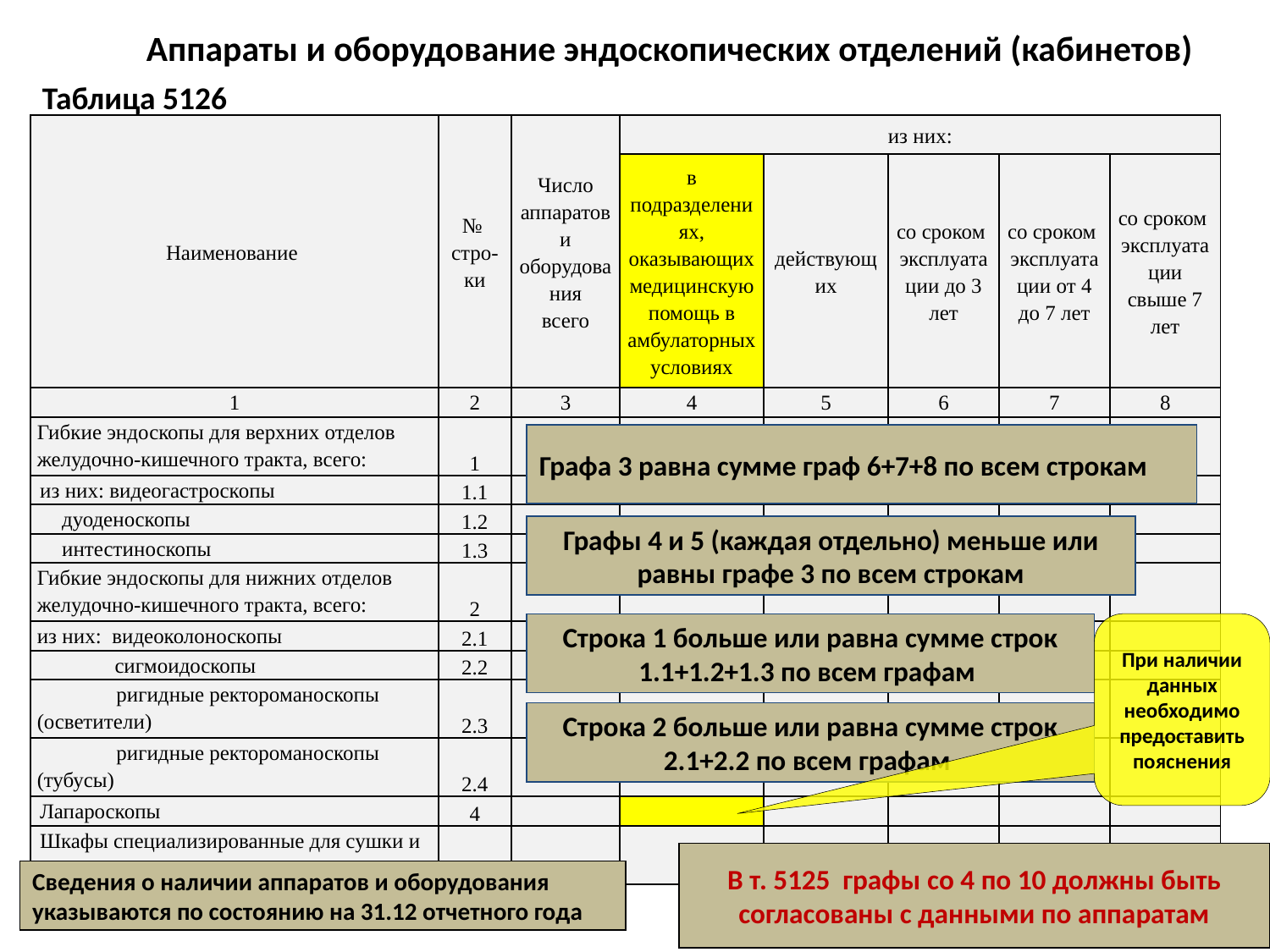

Аппараты и оборудование эндоскопических отделений (кабинетов)
Таблица 5126
| Наименование | № стро- ки | Число аппаратов и оборудования всего | из них: |  |  |  |  |
| --- | --- | --- | --- | --- | --- | --- | --- |
|  |  |  | в подразделениях, оказывающих медицинскую помощь в амбулаторных условиях | действующих | со сроком эксплуатации до 3 лет | со сроком эксплуатации от 4 до 7 лет | со сроком эксплуатации свыше 7 лет |
| 1 | 2 | 3 | 4 | 5 | 6 | 7 | 8 |
| Гибкие эндоскопы для верхних отделов желудочно-кишечного тракта, всего: | 1 |  |  |  |  |  |  |
| из них: видеогастроскопы | 1.1 |  |  |  |  |  |  |
| дуоденоскопы | 1.2 |  |  |  |  |  |  |
| интестиноскопы | 1.3 |  |  |  |  |  |  |
| Гибкие эндоскопы для нижних отделов желудочно-кишечного тракта, всего: | 2 |  |  |  |  |  |  |
| из них: видеоколоноскопы | 2.1 |  |  |  |  |  |  |
| сигмоидоскопы | 2.2 |  |  |  |  |  |  |
| ригидные ректороманоскопы (осветители) | 2.3 |  |  |  |  |  |  |
| ригидные ректороманоскопы (тубусы) | 2.4 |  |  |  |  |  |  |
| Лапароскопы | 4 |  |  |  |  |  |  |
| Шкафы специализированные для сушки и хранения эндоскопов | 16 |  |  |  |  |  |  |
Графа 3 равна сумме граф 6+7+8 по всем строкам
Графы 4 и 5 (каждая отдельно) меньше или равны графе 3 по всем строкам
При наличии данных необходимо предоставить пояснения
Строка 1 больше или равна сумме строк 1.1+1.2+1.3 по всем графам
Строка 2 больше или равна сумме строк 2.1+2.2 по всем графам
В т. 5125  графы со 4 по 10 должны быть согласованы с данными по аппаратам
Сведения о наличии аппаратов и оборудования указываются по состоянию на 31.12 отчетного года
75